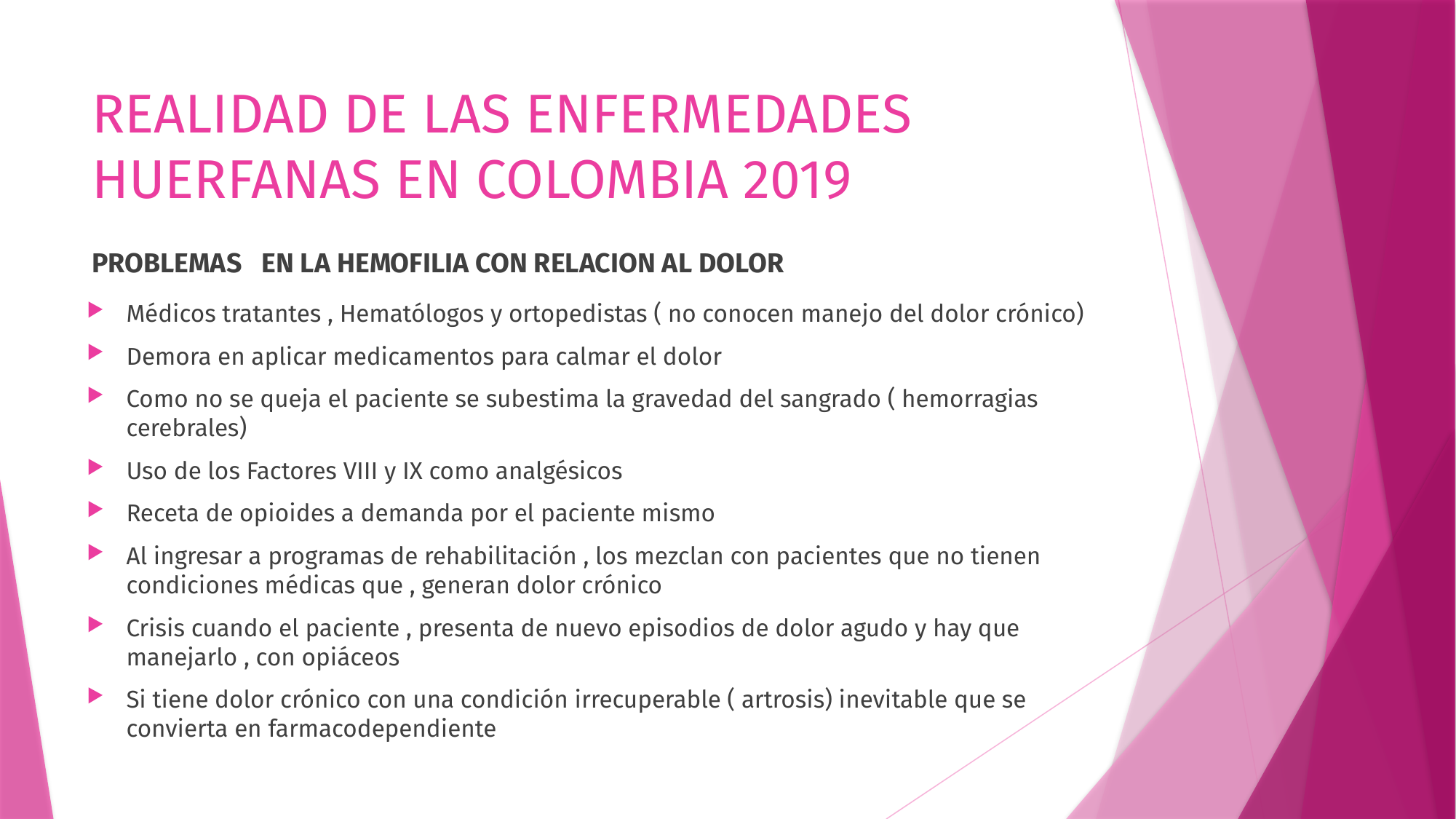

# REALIDAD DE LAS ENFERMEDADES HUERFANAS EN COLOMBIA 2019
PROBLEMAS   EN LA HEMOFILIA CON RELACION AL DOLOR

Médicos tratantes , Hematólogos y ortopedistas ( no conocen manejo del dolor crónico)
Demora en aplicar medicamentos para calmar el dolor
Como no se queja el paciente se subestima la gravedad del sangrado ( hemorragias cerebrales)
Uso de los Factores VIII y IX como analgésicos
Receta de opioides a demanda por el paciente mismo
Al ingresar a programas de rehabilitación , los mezclan con pacientes que no tienen condiciones médicas que , generan dolor crónico
Crisis cuando el paciente , presenta de nuevo episodios de dolor agudo y hay que manejarlo , con opiáceos
Si tiene dolor crónico con una condición irrecuperable ( artrosis) inevitable que se convierta en farmacodependiente